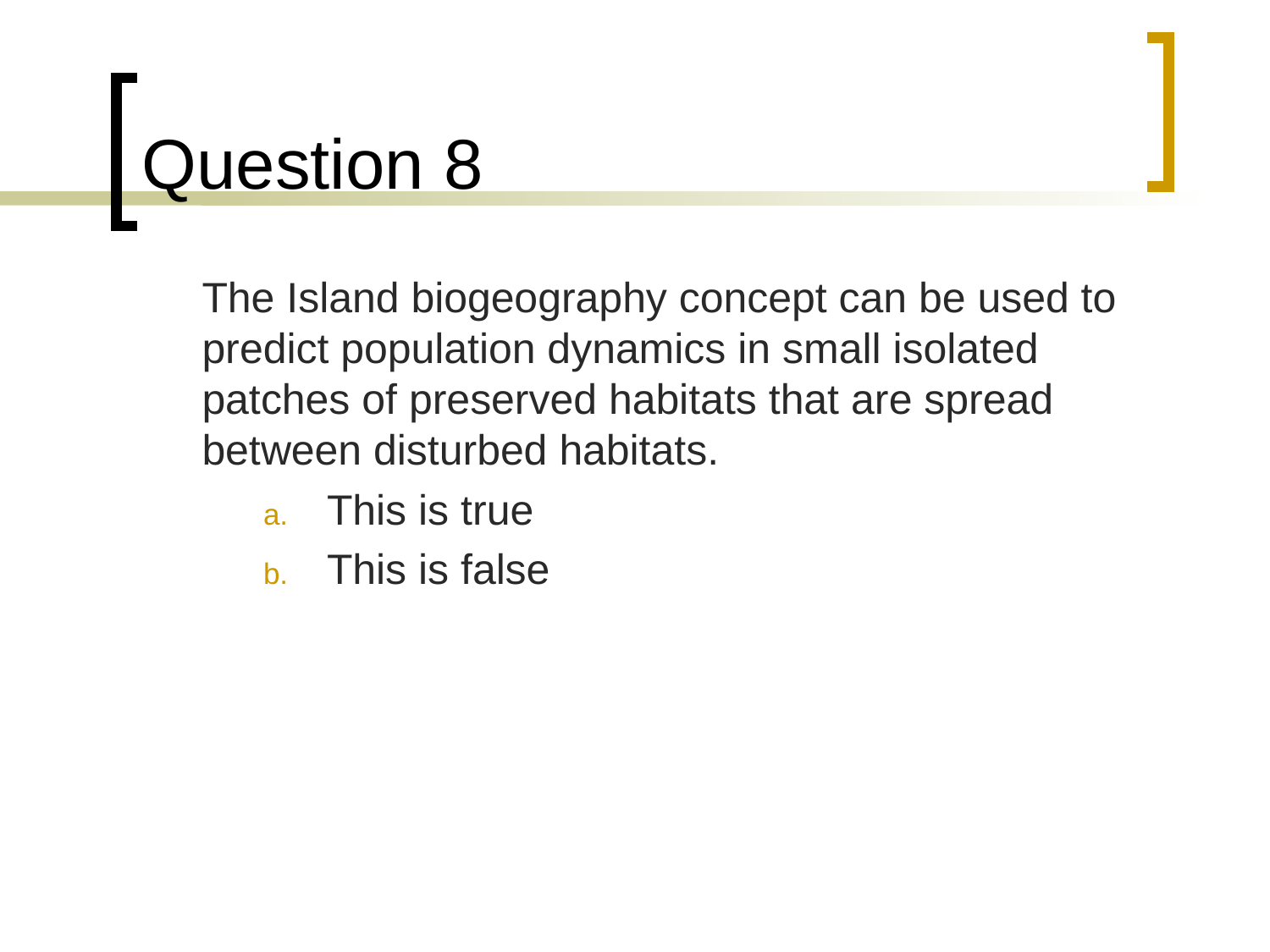

# Question 8
	The Island biogeography concept can be used to predict population dynamics in small isolated patches of preserved habitats that are spread between disturbed habitats.
This is true
This is false